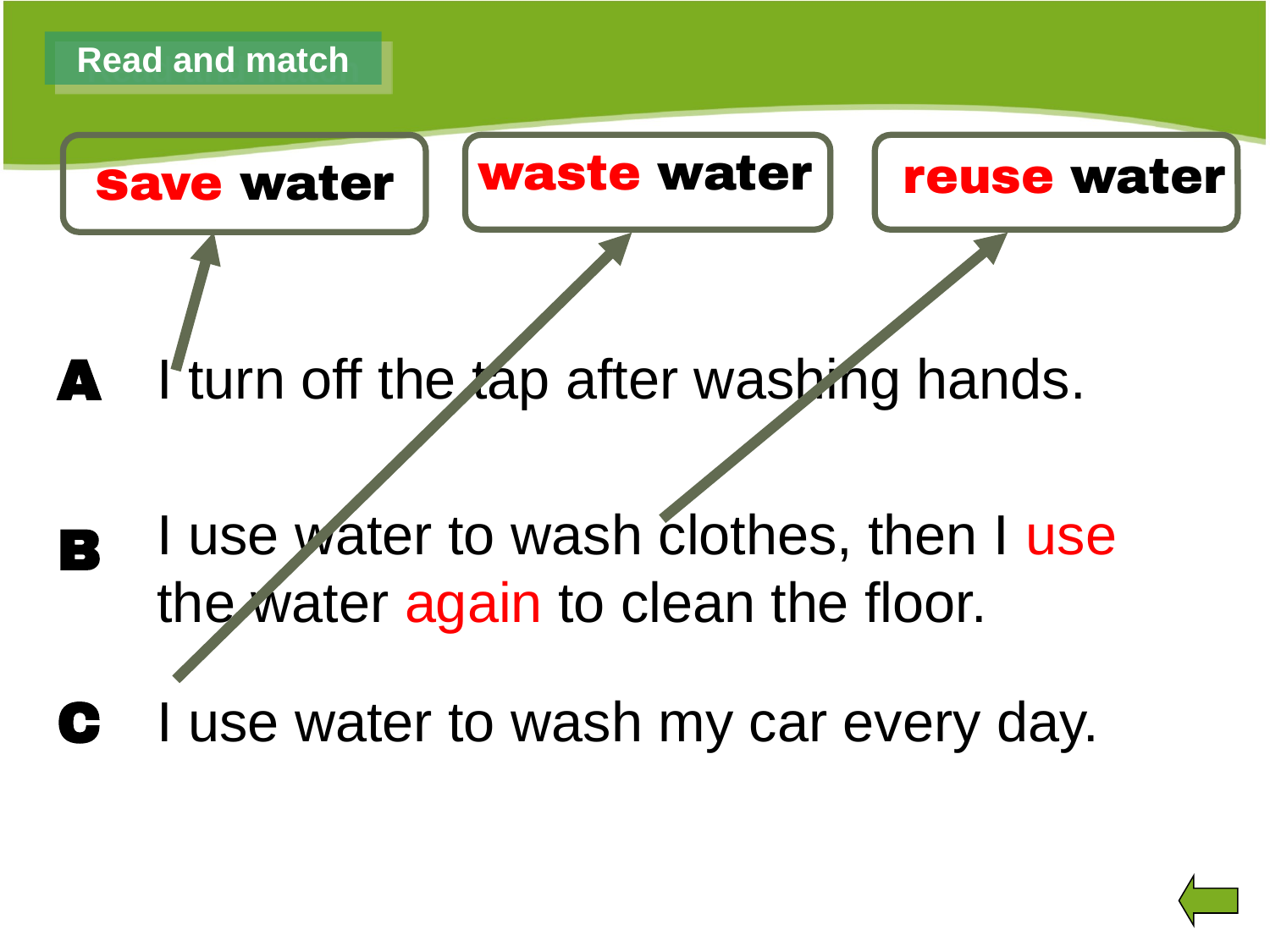

Read and match

waste water

save water
reuse water

A
I turn off the tap after washing hands.
I use water to wash clothes, then I use the water again to clean the floor.
B
C
I use water to wash my car every day.